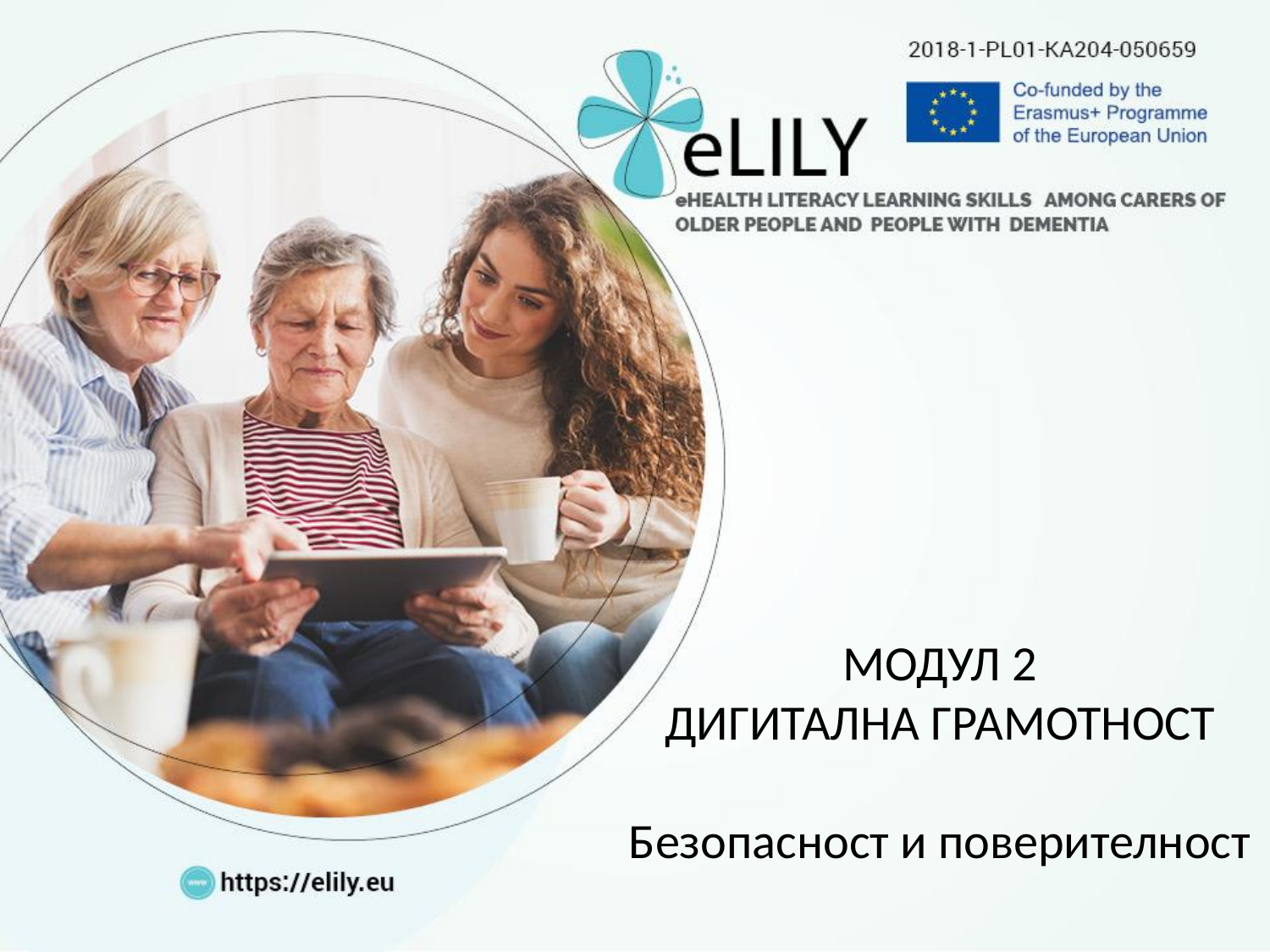

МОДУЛ 2
ДИГИТАЛНА ГРАМОТНОСТ

Безопасност и поверителност